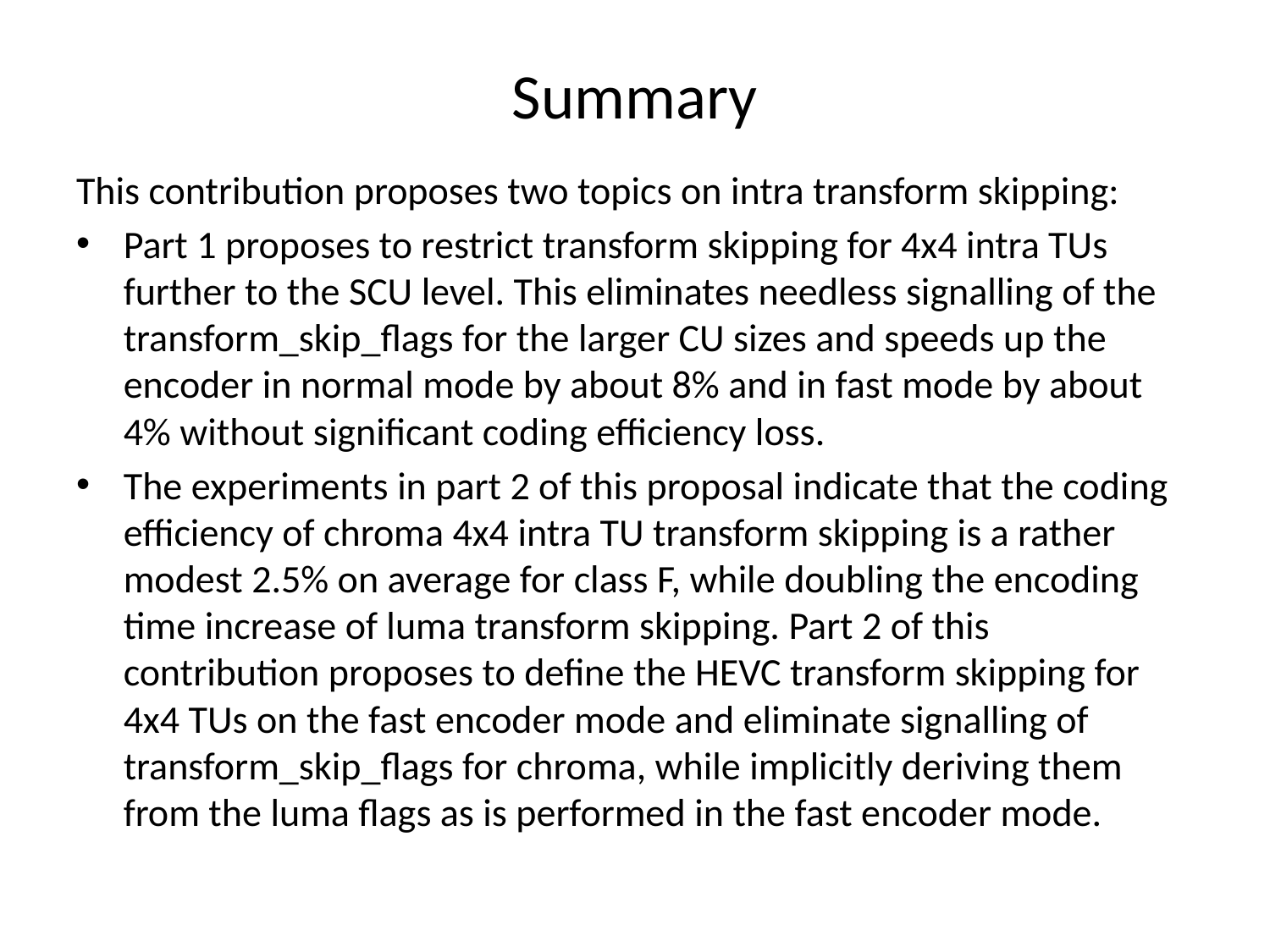

# Summary
This contribution proposes two topics on intra transform skipping:
Part 1 proposes to restrict transform skipping for 4x4 intra TUs further to the SCU level. This eliminates needless signalling of the transform_skip_flags for the larger CU sizes and speeds up the encoder in normal mode by about 8% and in fast mode by about 4% without significant coding efficiency loss.
The experiments in part 2 of this proposal indicate that the coding efficiency of chroma 4x4 intra TU transform skipping is a rather modest 2.5% on average for class F, while doubling the encoding time increase of luma transform skipping. Part 2 of this contribution proposes to define the HEVC transform skipping for 4x4 TUs on the fast encoder mode and eliminate signalling of transform_skip_flags for chroma, while implicitly deriving them from the luma flags as is performed in the fast encoder mode.